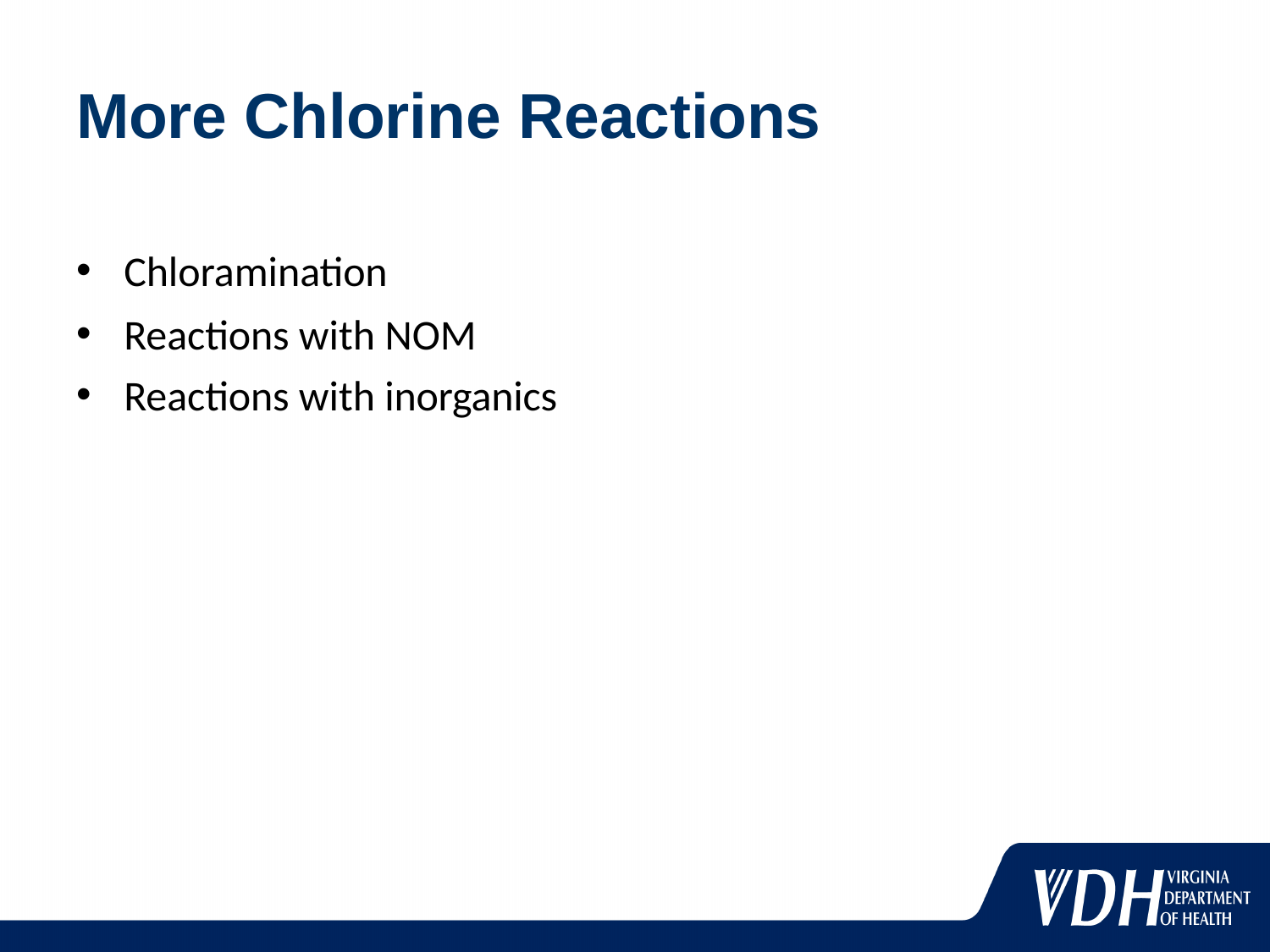

# More Chlorine Reactions

Chloramination
Reactions with NOM
Reactions with inorganics